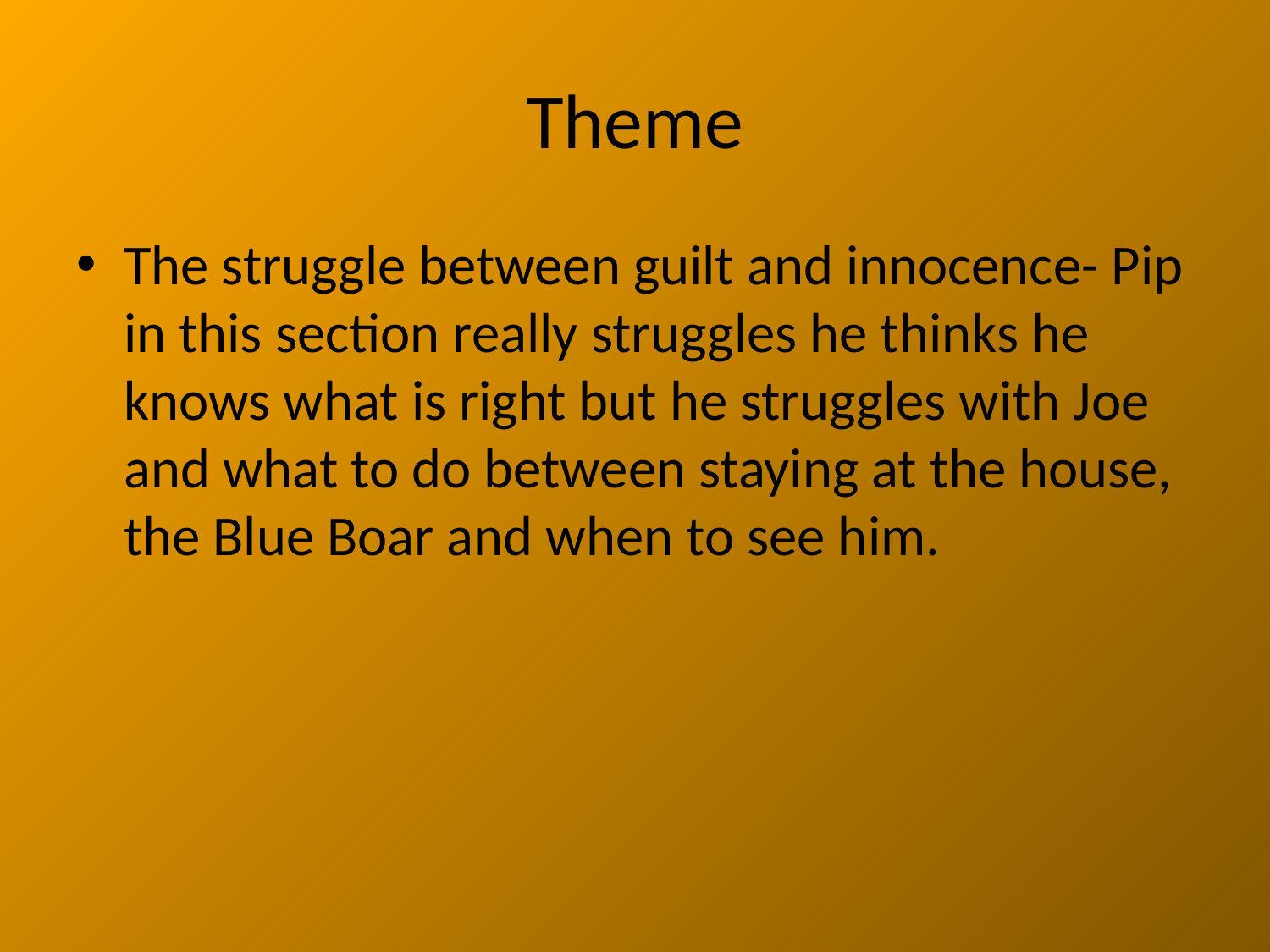

# Theme
The struggle between guilt and innocence- Pip in this section really struggles he thinks he knows what is right but he struggles with Joe and what to do between staying at the house, the Blue Boar and when to see him.